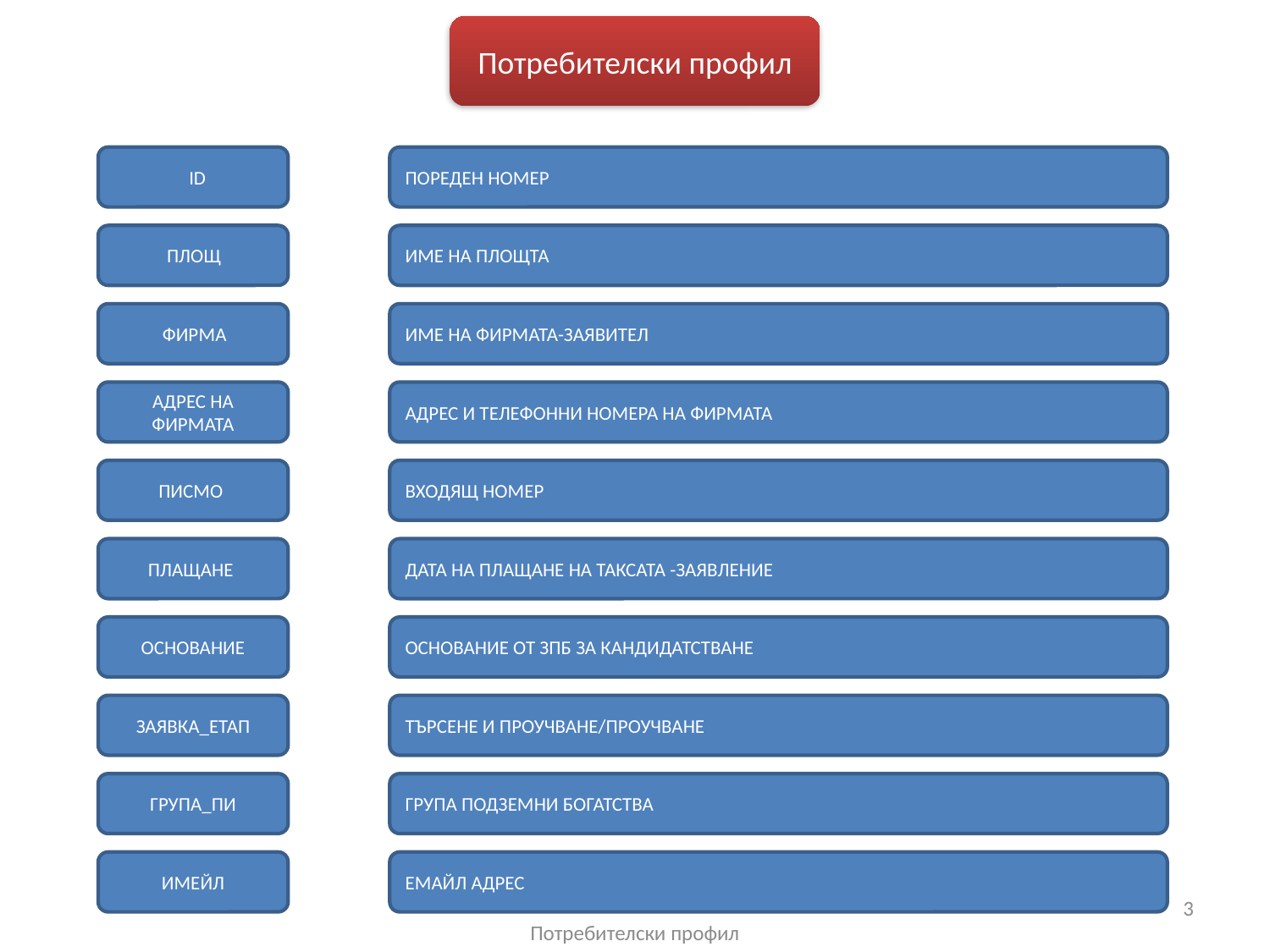

Потребителски профил
                 ID
пореден номер
            ПЛОЩ
име на площта
           ФИРМА
име на фирмата-заявител
Адрес на фирмата
Адрес и Телефонни номера на фирмата
Писмо
входящ номер
Плащане
дата на плащане на таксата -заявление
Основание
основание от ЗПБ за кандидатстване
Заявка_Етап
търсене и проучване/проучване
Група_ПИ
група подземни богатства
Имейл
Емайл адрес
3

Потребителски профил